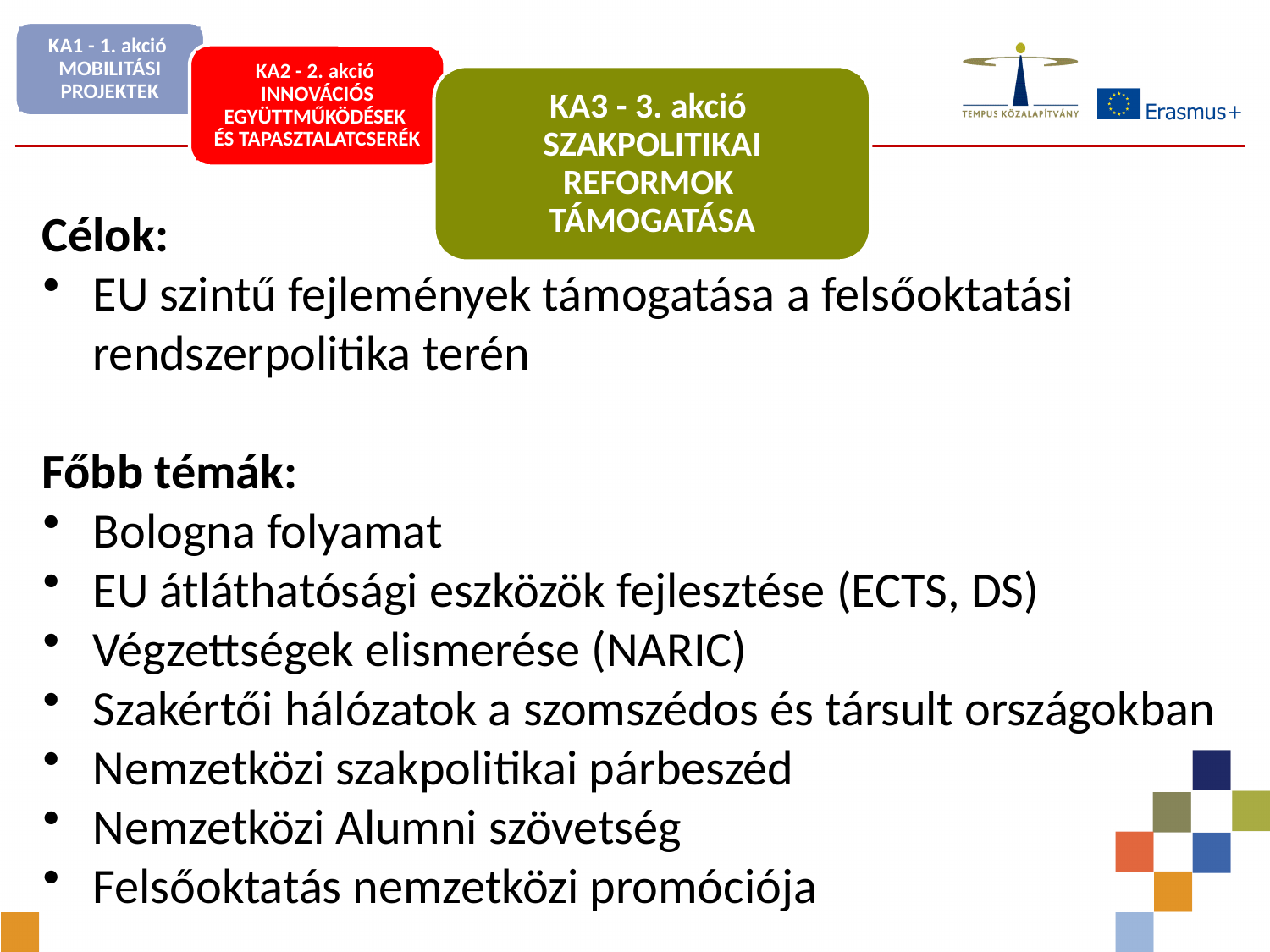

KA1 - 1. akció
MOBILITÁSI PROJEKTEK

KA2 - 2. akció
INNOVÁCIÓS EGYÜTTMŰKÖDÉSEK
ÉS TAPASZTALATCSERÉK

KA3 - 3. akció
SZAKPOLITIKAI REFORMOK
TÁMOGATÁSA
Célok:
EU szintű fejlemények támogatása a felsőoktatási rendszerpolitika terén
Főbb témák:
Bologna folyamat
EU átláthatósági eszközök fejlesztése (ECTS, DS)
Végzettségek elismerése (NARIC)
Szakértői hálózatok a szomszédos és társult országokban
Nemzetközi szakpolitikai párbeszéd
Nemzetközi Alumni szövetség
Felsőoktatás nemzetközi promóciója